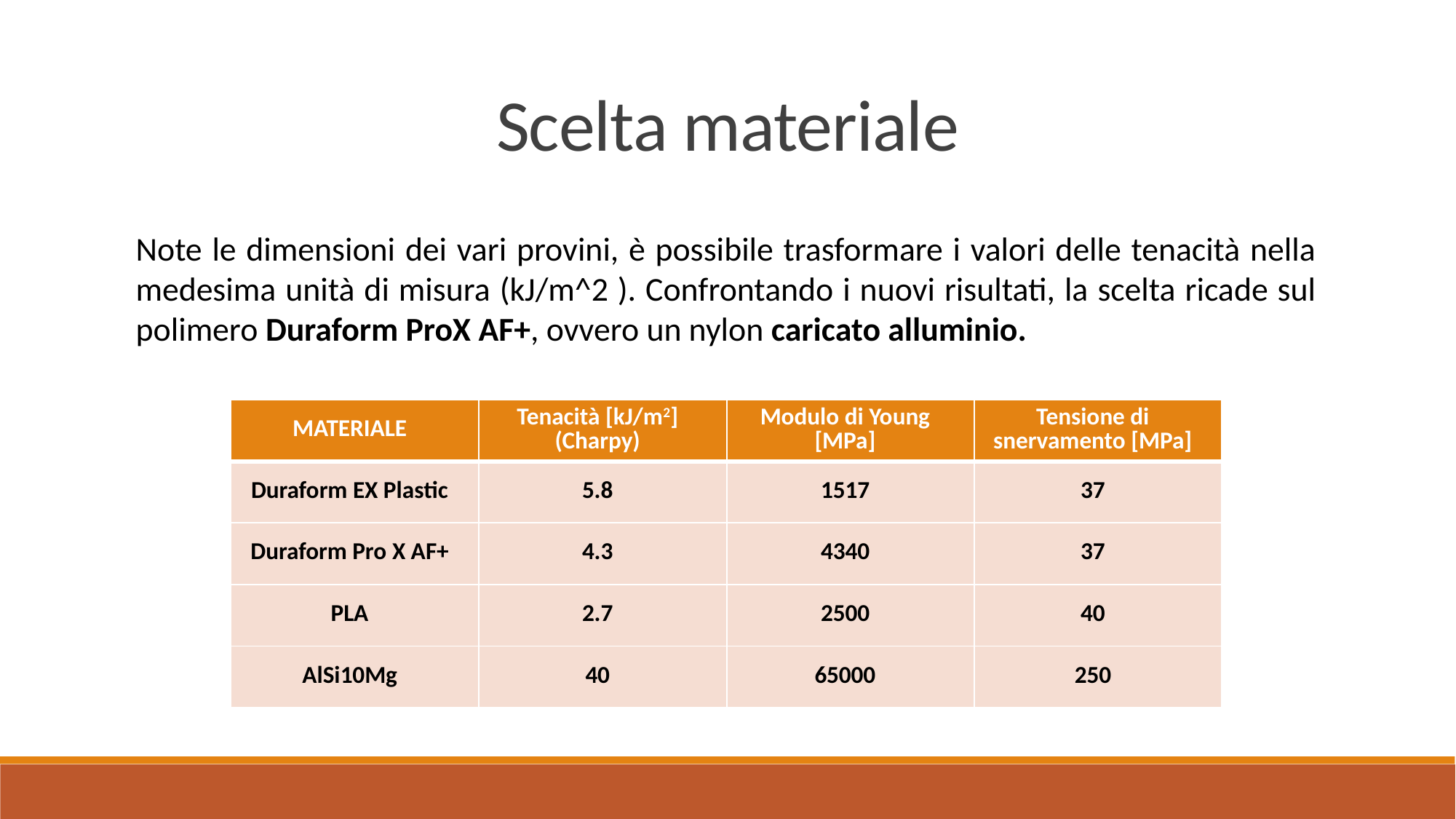

Scelta materiale
Note le dimensioni dei vari provini, è possibile trasformare i valori delle tenacità nella medesima unità di misura (kJ/m^2 ). Confrontando i nuovi risultati, la scelta ricade sul polimero Duraform ProX AF+, ovvero un nylon caricato alluminio.

| MATERIALE | Tenacità [kJ/m2] (Charpy) | Modulo di Young [MPa] | Tensione di snervamento [MPa] |
| --- | --- | --- | --- |
| Duraform EX Plastic | 5.8 | 1517 | 37 |
| Duraform Pro X AF+ | 4.3 | 4340 | 37 |
| PLA | 2.7 | 2500 | 40 |
| AlSi10Mg | 40 | 65000 | 250 |